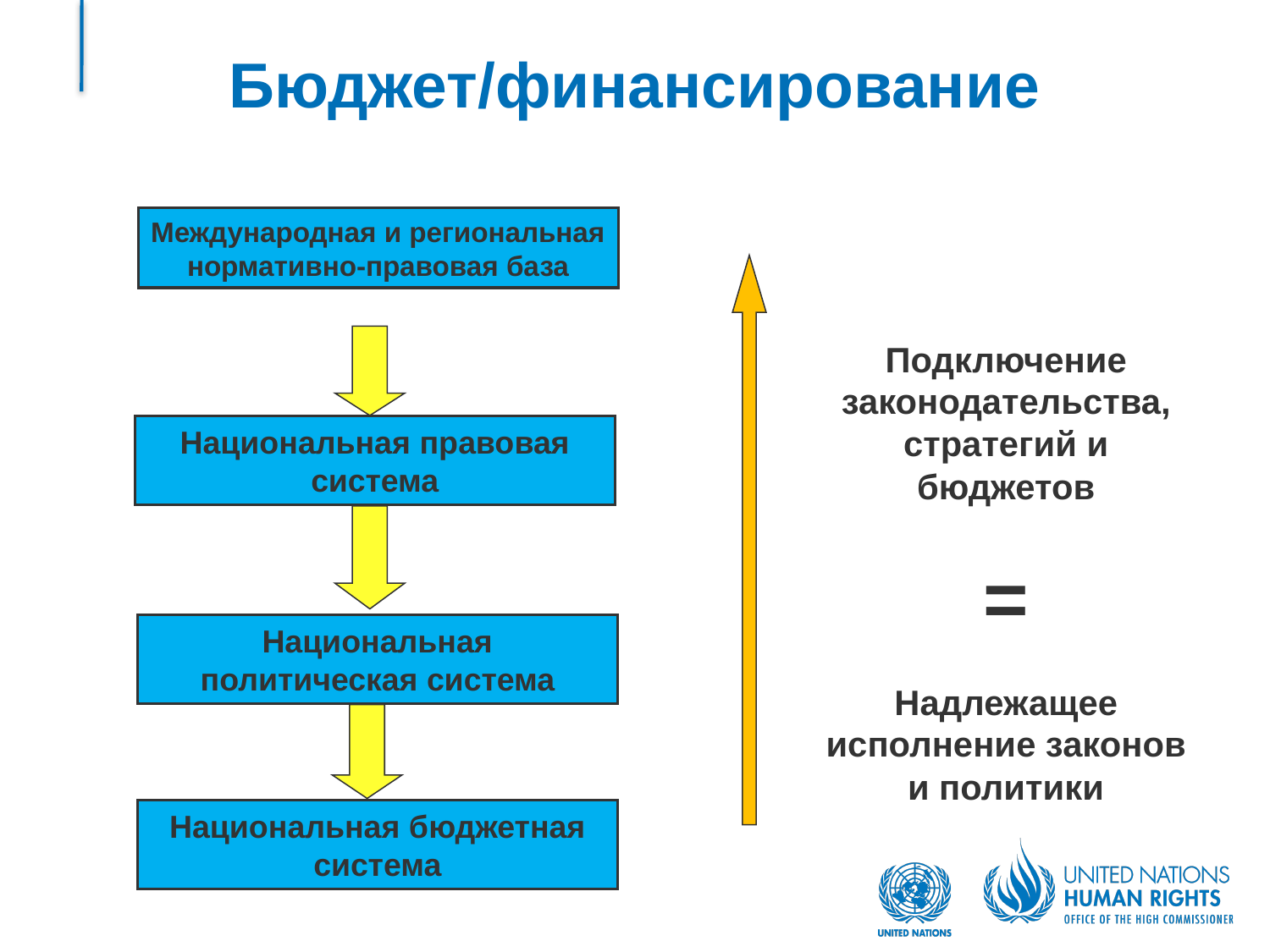

Бюджет/финансирование
Международная и региональная нормативно-правовая база

Подключение законодательства, стратегий и бюджетов

=

Надлежащее исполнение законов и политики
Национальная правовая система

Национальная политическая система

Национальная бюджетная система